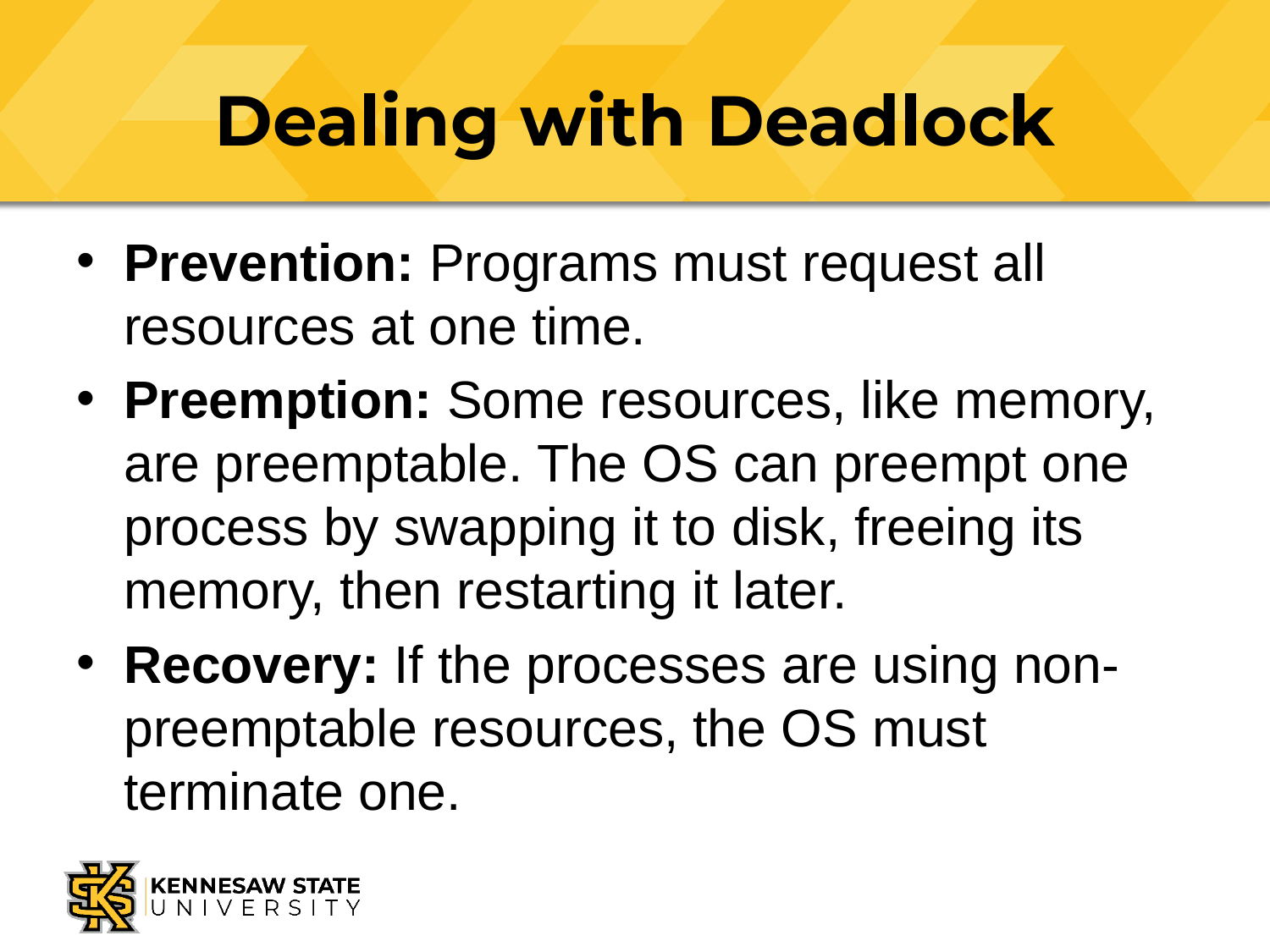

# Dealing with Deadlock
Prevention: Programs must request all resources at one time.
Preemption: Some resources, like memory, are preemptable. The OS can preempt one process by swapping it to disk, freeing its memory, then restarting it later.
Recovery: If the processes are using non-preemptable resources, the OS must terminate one.